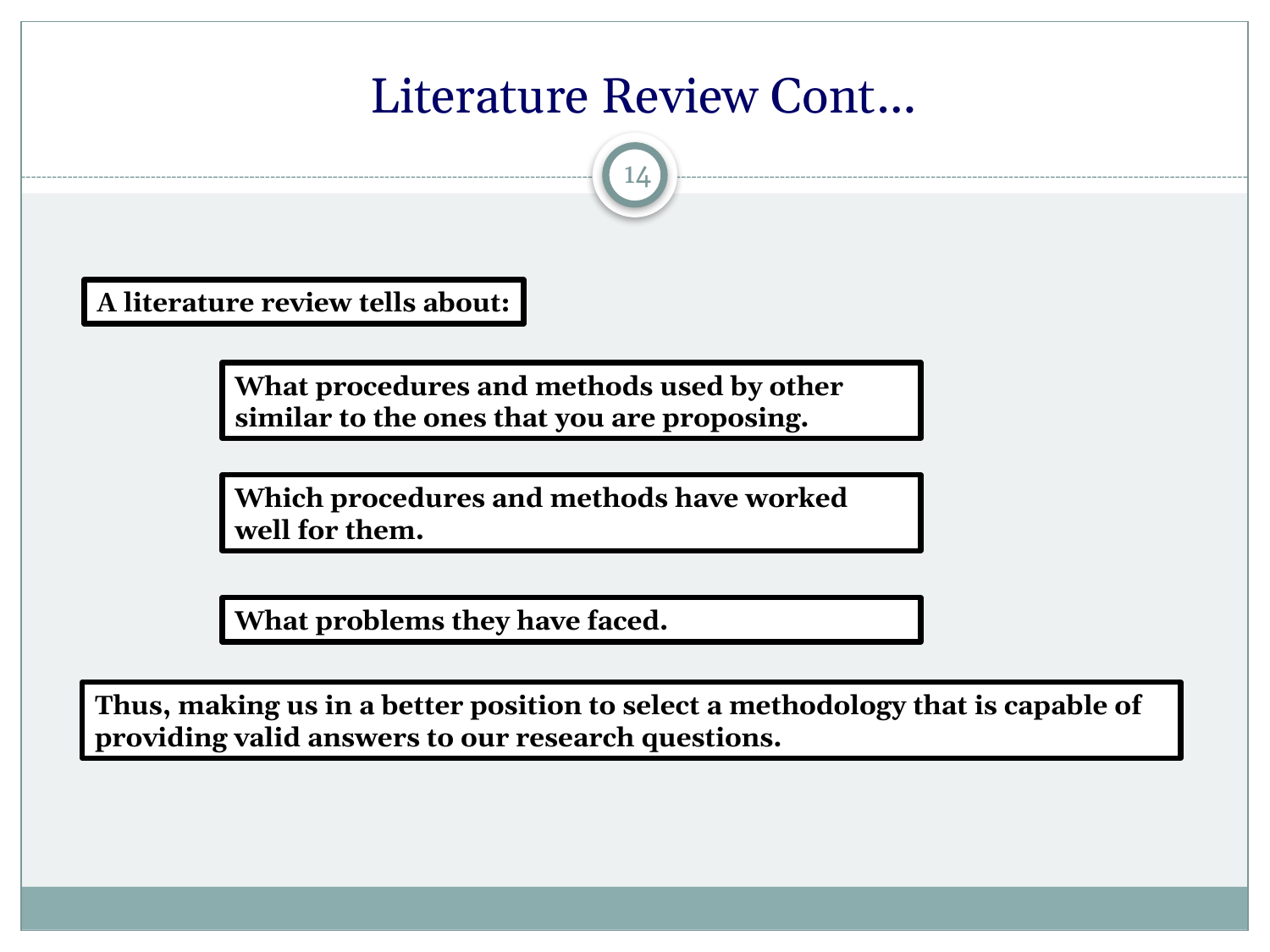

# Literature Review Cont…
14
A literature review tells about:
What procedures and methods used by other similar to the ones that you are proposing.
Which procedures and methods have worked well for them.
What problems they have faced.
Thus, making us in a better position to select a methodology that is capable of providing valid answers to our research questions.